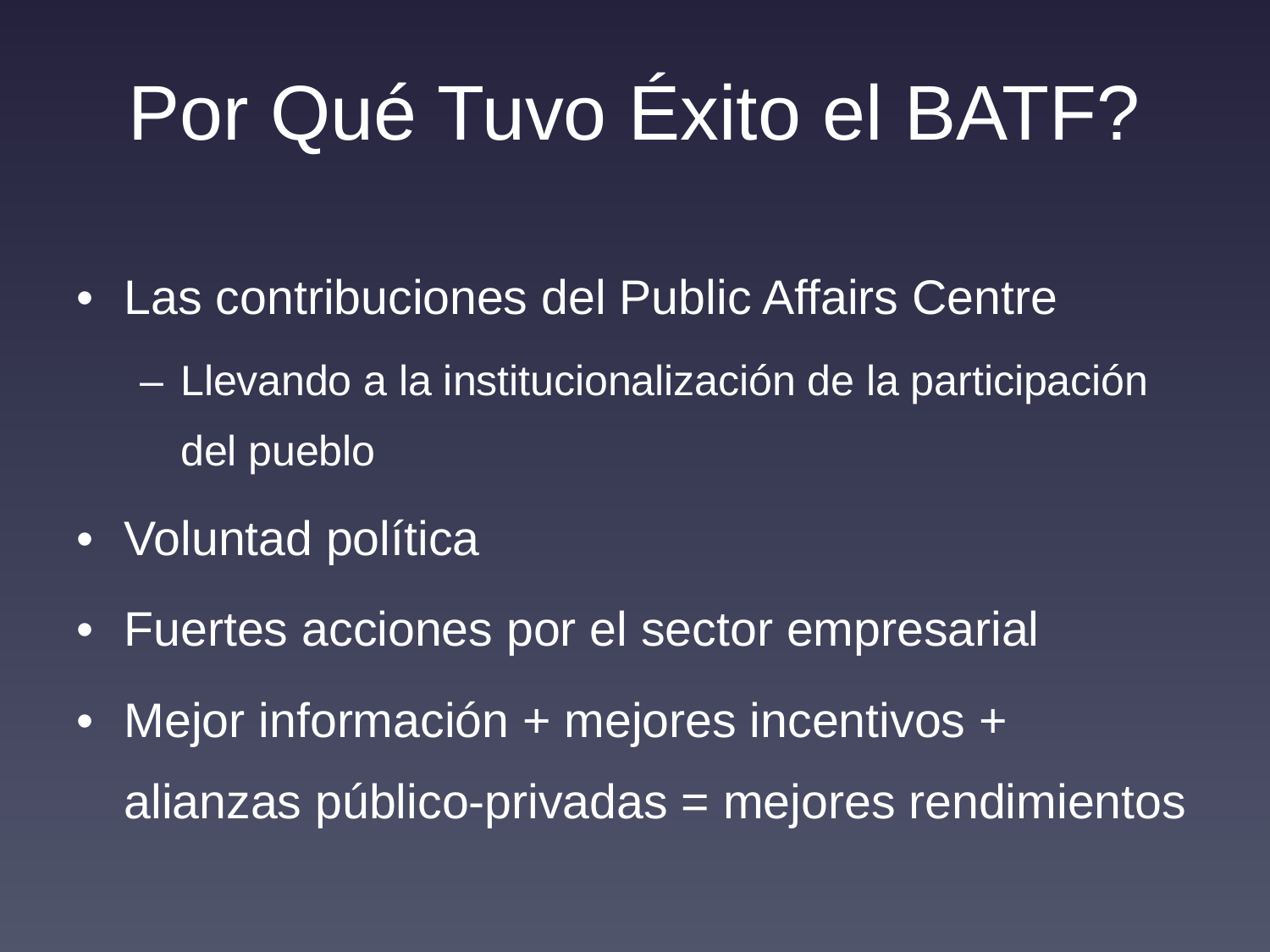

# Por Qué Tuvo Éxito el BATF?
Las contribuciones del Public Affairs Centre
Llevando a la institucionalización de la participación del pueblo
Voluntad política
Fuertes acciones por el sector empresarial
Mejor información + mejores incentivos + alianzas público-privadas = mejores rendimientos